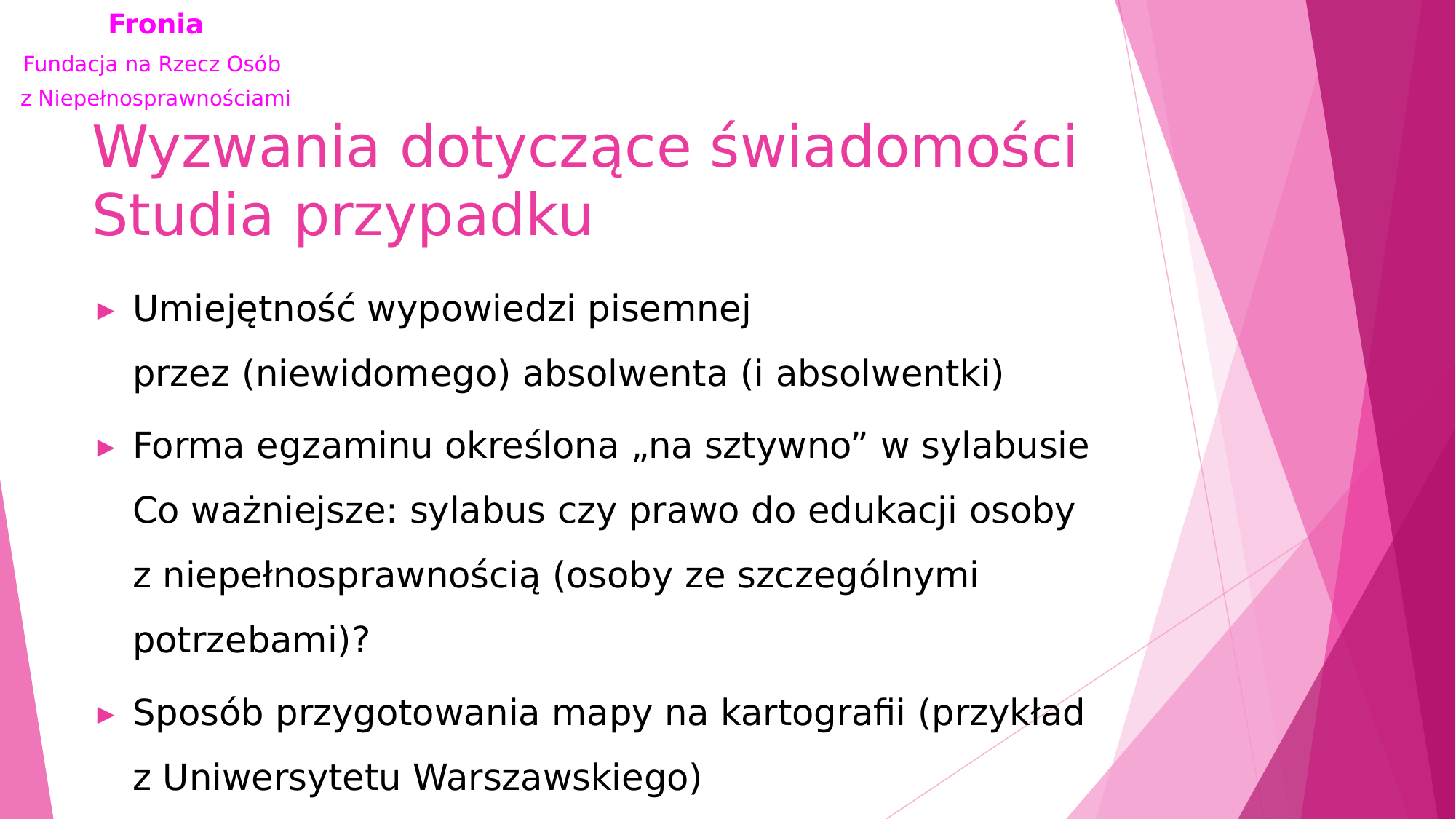

# Wyzwania dotyczące świadomości Studia przypadku
Umiejętność wypowiedzi pisemnej przez (niewidomego) absolwenta (i absolwentki)
Forma egzaminu określona „na sztywno” w sylabusie
Co ważniejsze: sylabus czy prawo do edukacji osoby z niepełnosprawnością (osoby ze szczególnymi potrzebami)?
Sposób przygotowania mapy na kartografii (przykład z Uniwersytetu Warszawskiego)